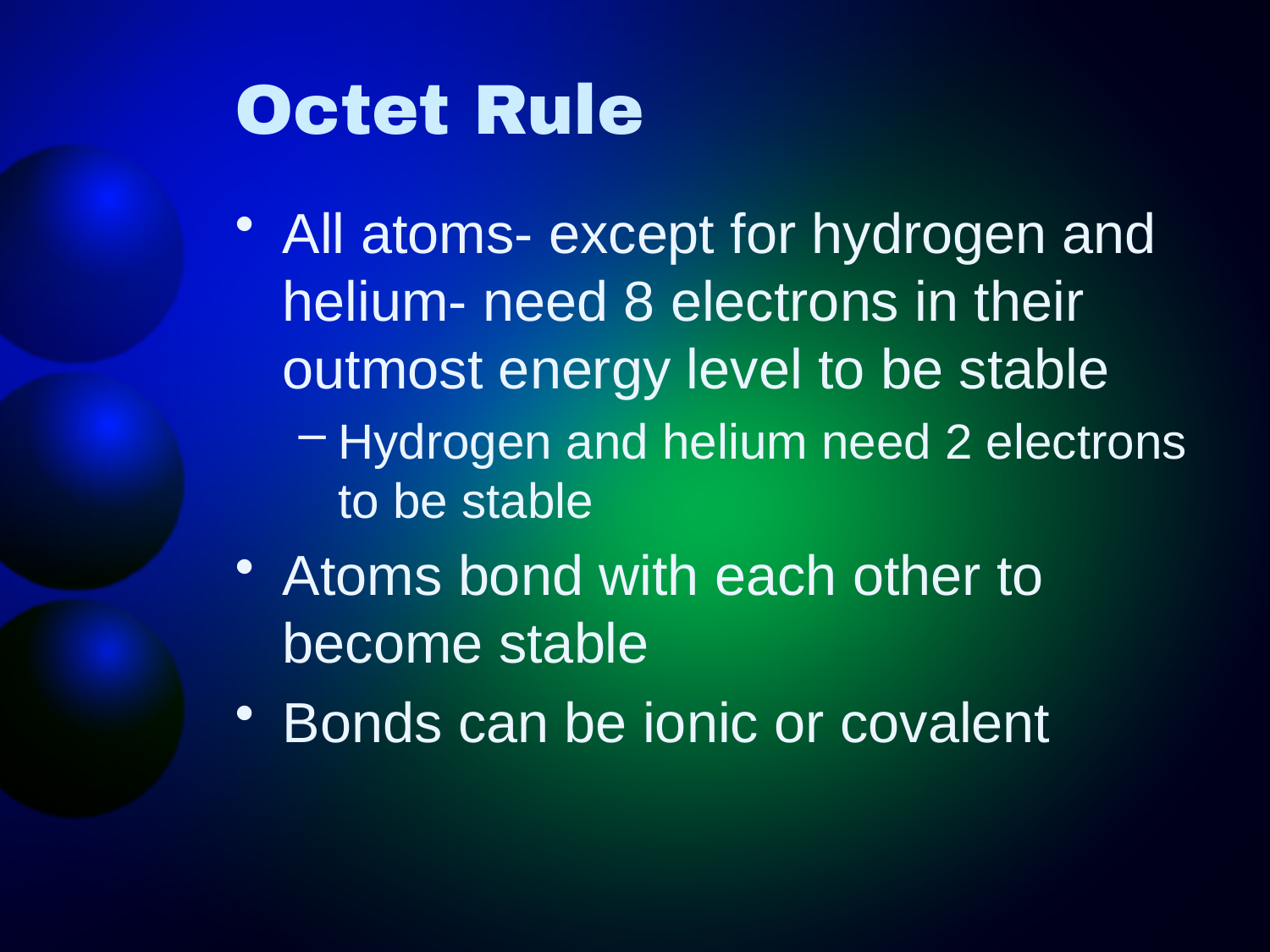

# Octet Rule
All atoms- except for hydrogen and helium- need 8 electrons in their outmost energy level to be stable
Hydrogen and helium need 2 electrons to be stable
Atoms bond with each other to become stable
Bonds can be ionic or covalent